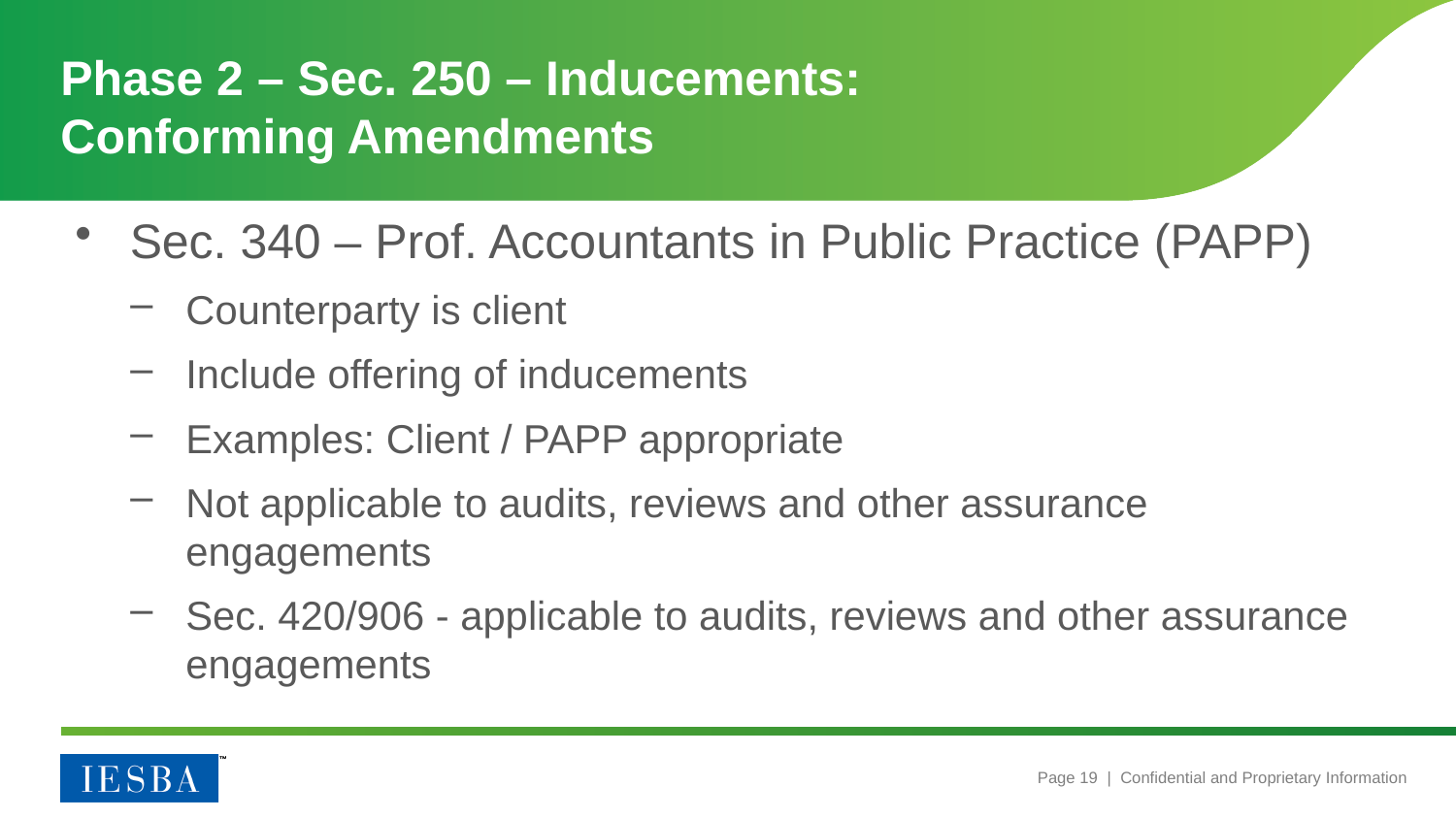

# Phase 2 – Sec. 250 – Inducements: Conforming Amendments
Sec. 340 – Prof. Accountants in Public Practice (PAPP)
Counterparty is client
Include offering of inducements
Examples: Client / PAPP appropriate
Not applicable to audits, reviews and other assurance engagements
Sec. 420/906 - applicable to audits, reviews and other assurance engagements